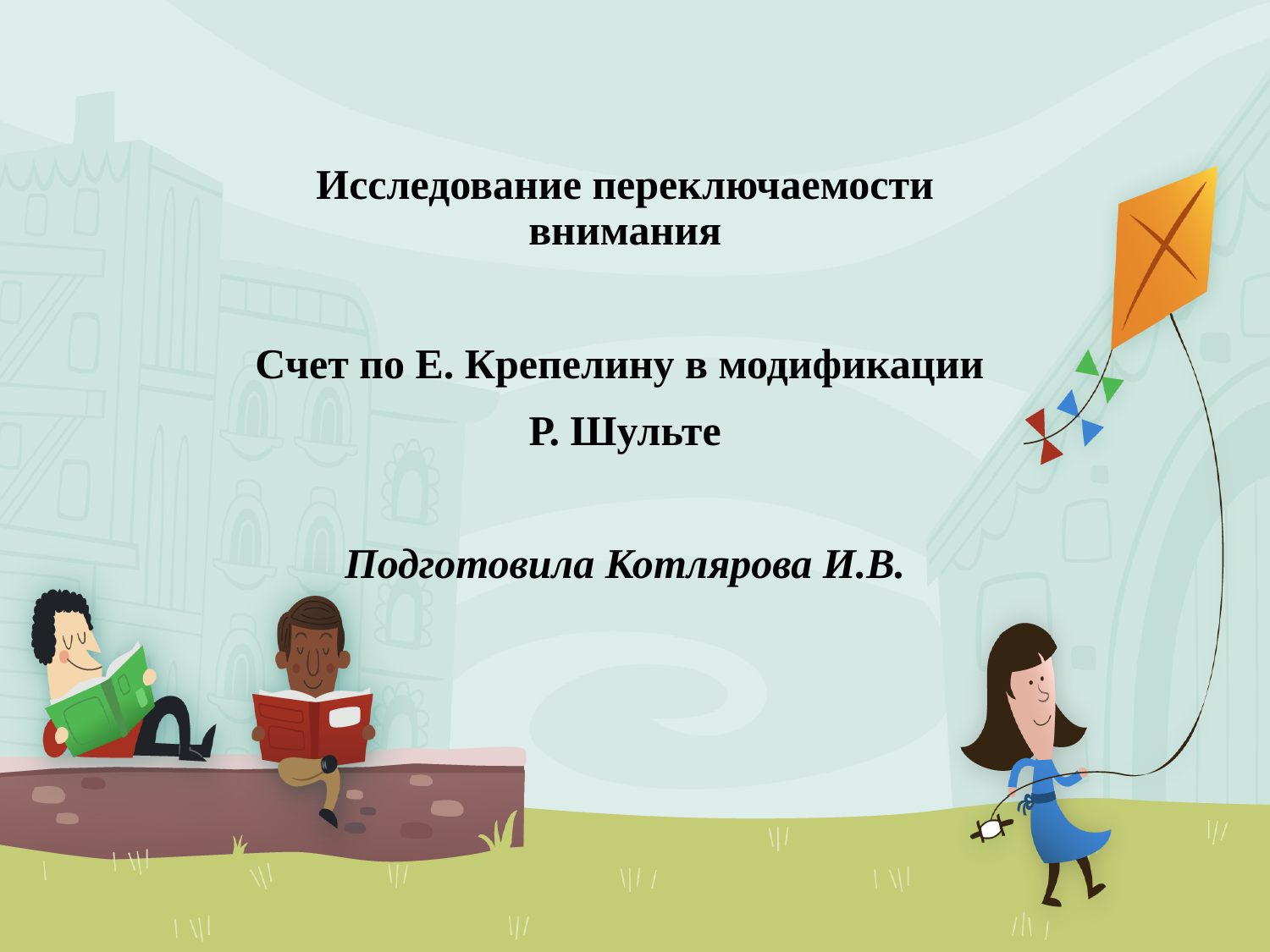

Исследование переключаемости внимания

Счет по Е. Крепелину в модификации
Р. Шульте

Подготовила Котлярова И.В.